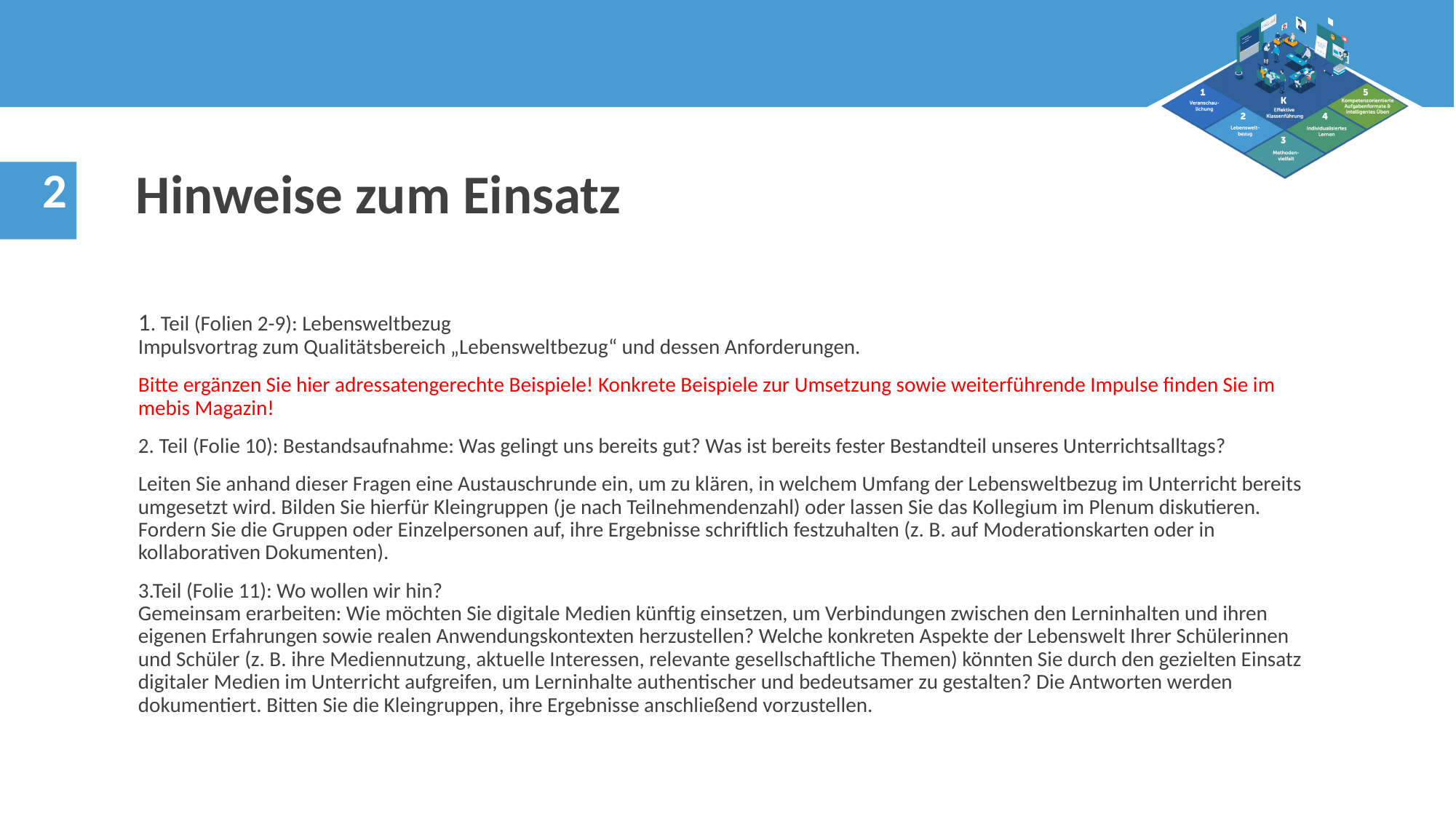

Hinweise zum Einsatz
1. Teil (Folien 2-9): Lebensweltbezug
Impulsvortrag zum Qualitätsbereich „Lebensweltbezug“ und dessen Anforderungen.
Bitte ergänzen Sie hier adressatengerechte Beispiele! Konkrete Beispiele zur Umsetzung sowie weiterführende Impulse finden Sie im mebis Magazin!
2. Teil (Folie 10): Bestandsaufnahme: Was gelingt uns bereits gut? Was ist bereits fester Bestandteil unseres Unterrichtsalltags?
Leiten Sie anhand dieser Fragen eine Austauschrunde ein, um zu klären, in welchem Umfang der Lebensweltbezug im Unterricht bereits umgesetzt wird. Bilden Sie hierfür Kleingruppen (je nach Teilnehmendenzahl) oder lassen Sie das Kollegium im Plenum diskutieren. Fordern Sie die Gruppen oder Einzelpersonen auf, ihre Ergebnisse schriftlich festzuhalten (z. B. auf Moderationskarten oder in kollaborativen Dokumenten).
3.Teil (Folie 11): Wo wollen wir hin?
Gemeinsam erarbeiten: Wie möchten Sie digitale Medien künftig einsetzen, um Verbindungen zwischen den Lerninhalten und ihren eigenen Erfahrungen sowie realen Anwendungskontexten herzustellen? Welche konkreten Aspekte der Lebenswelt Ihrer Schülerinnen und Schüler (z. B. ihre Mediennutzung, aktuelle Interessen, relevante gesellschaftliche Themen) könnten Sie durch den gezielten Einsatz digitaler Medien im Unterricht aufgreifen, um Lerninhalte authentischer und bedeutsamer zu gestalten? Die Antworten werden dokumentiert. Bitten Sie die Kleingruppen, ihre Ergebnisse anschließend vorzustellen.